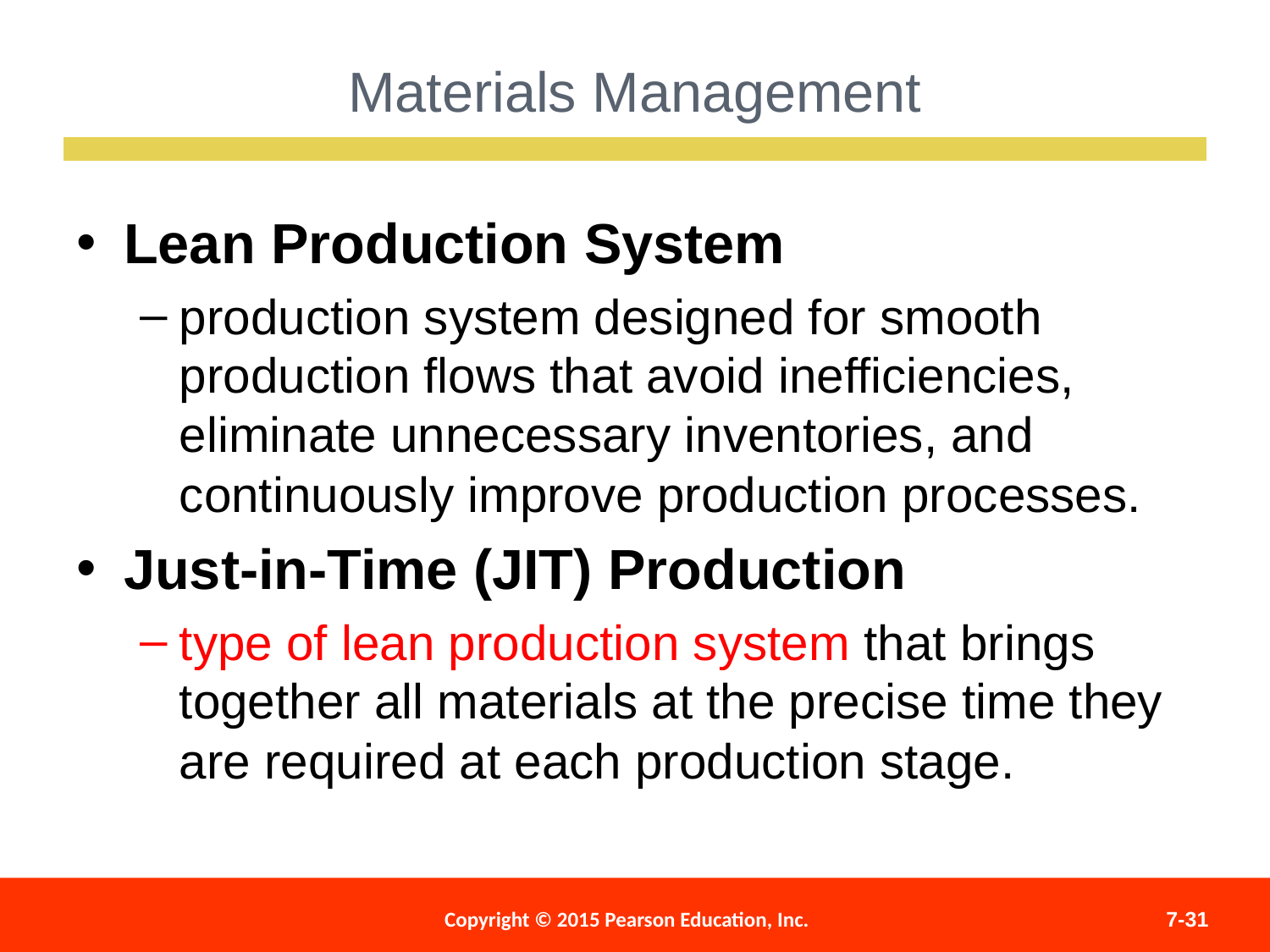

Materials Management
Lean Production System
production system designed for smooth production flows that avoid inefficiencies, eliminate unnecessary inventories, and continuously improve production processes.
Just-in-Time (JIT) Production
type of lean production system that brings together all materials at the precise time they are required at each production stage.